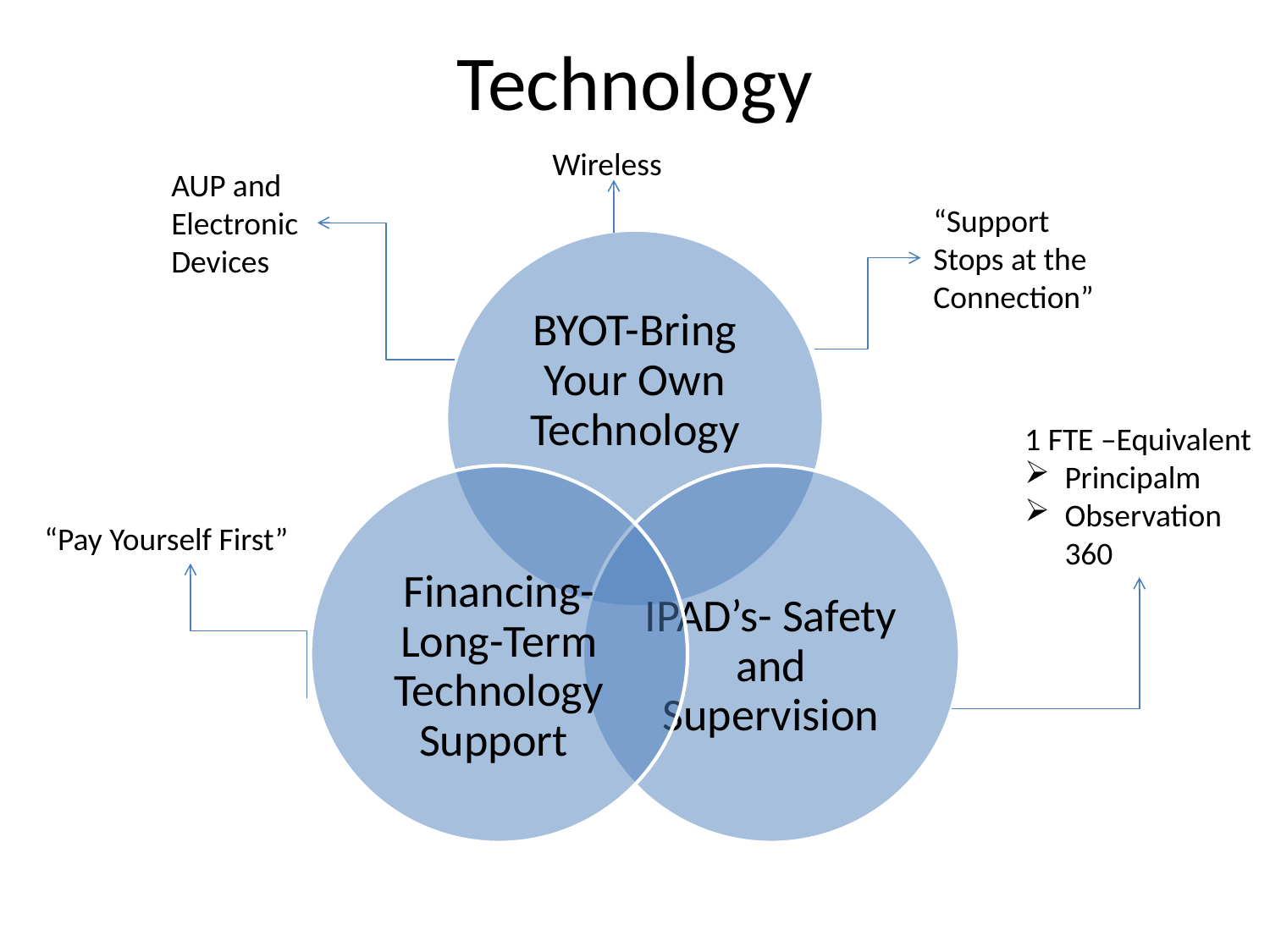

# Technology
Wireless
AUP and Electronic Devices
“Support Stops at the Connection”
BYOT-Bring Your Own Technology
IPAD’s- Safety and Supervision
Financing- Long-Term Technology Support
1 FTE –Equivalent
Principalm
Observation 360
“Pay Yourself First”